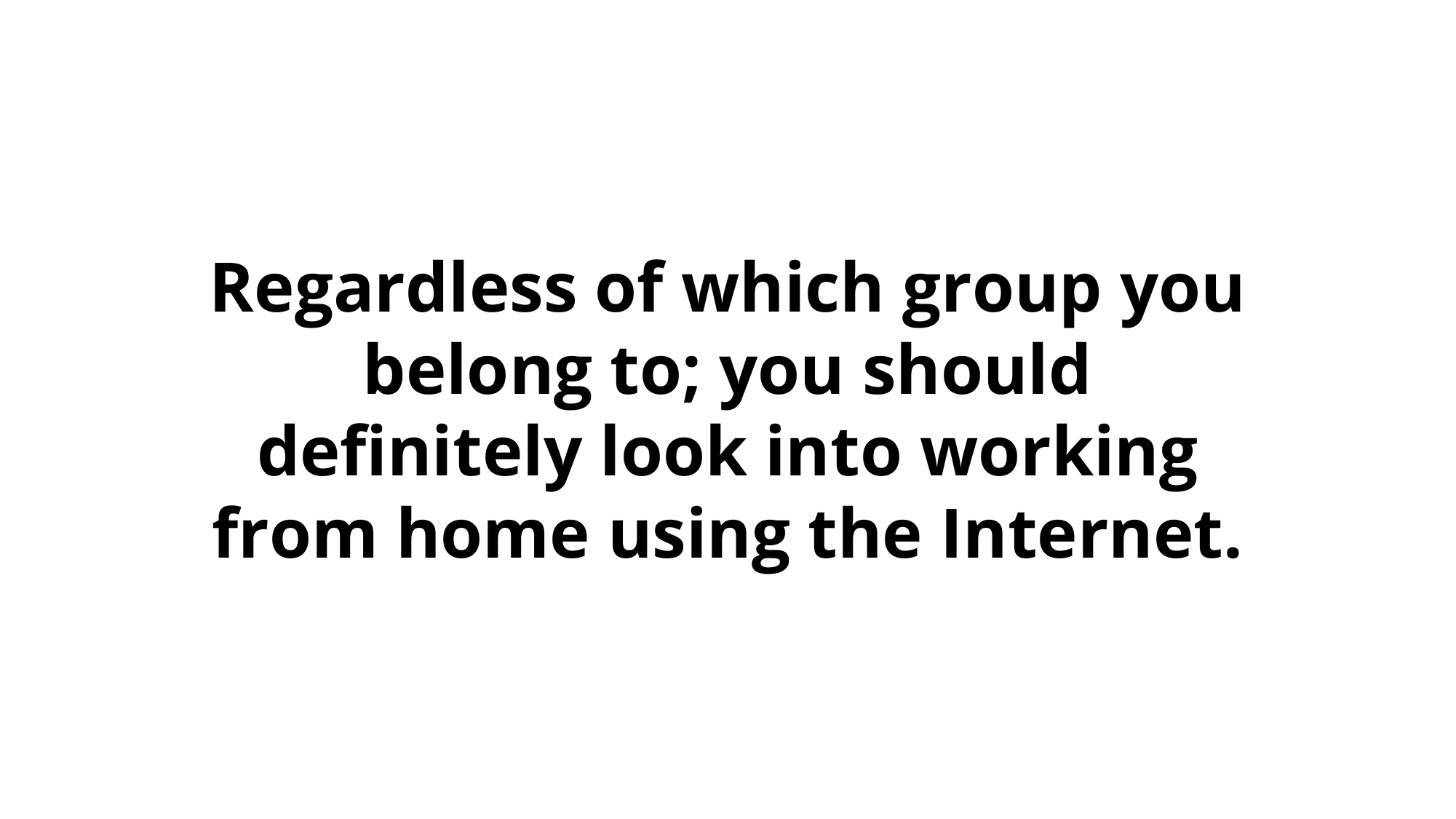

Regardless of which group you belong to; you should definitely look into working from home using the Internet.